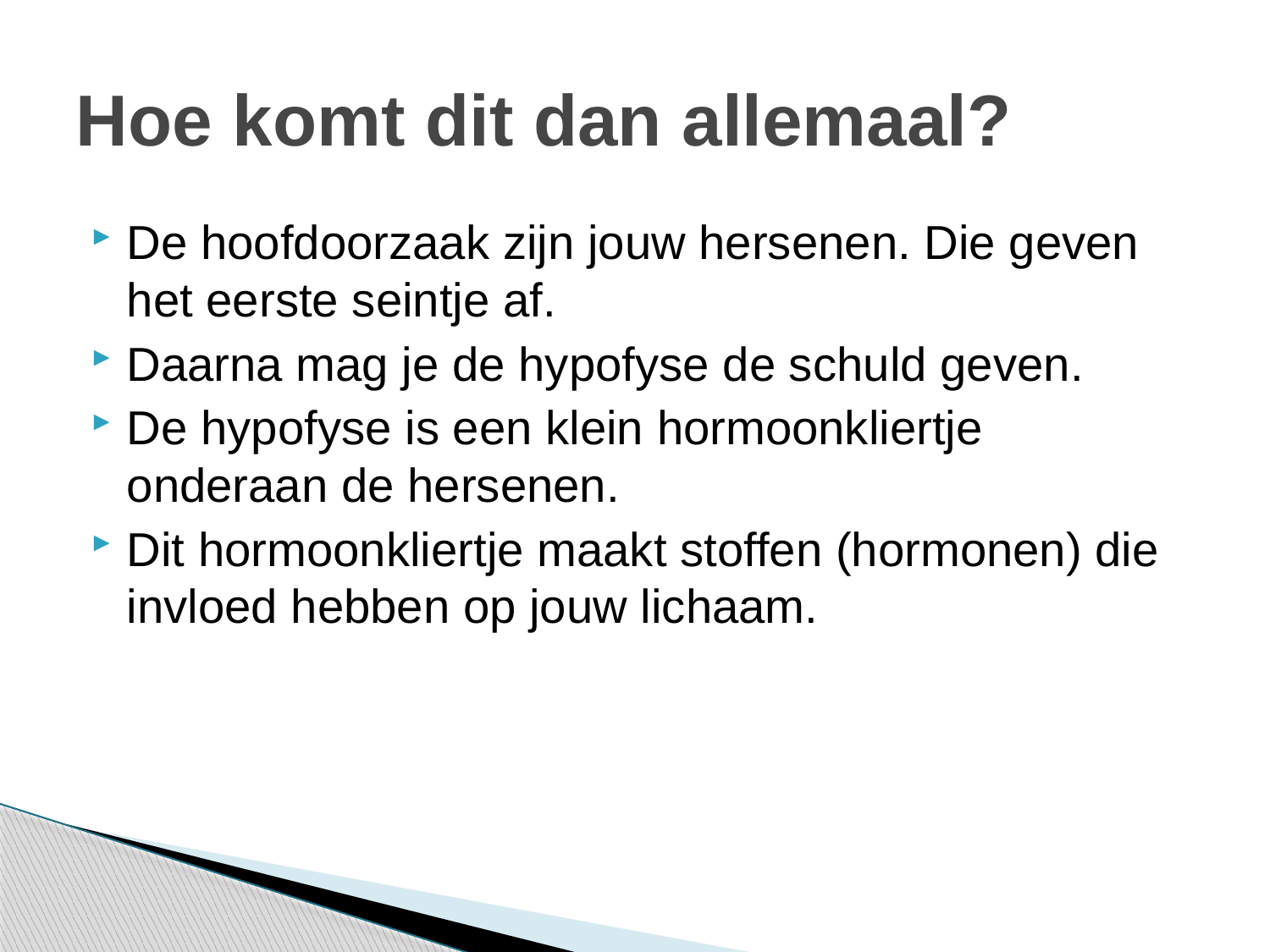

# Hoe komt dit dan allemaal?
De hoofdoorzaak zijn jouw hersenen. Die geven het eerste seintje af.
Daarna mag je de hypofyse de schuld geven.
De hypofyse is een klein hormoonkliertje onderaan de hersenen.
Dit hormoonkliertje maakt stoffen (hormonen) die invloed hebben op jouw lichaam.